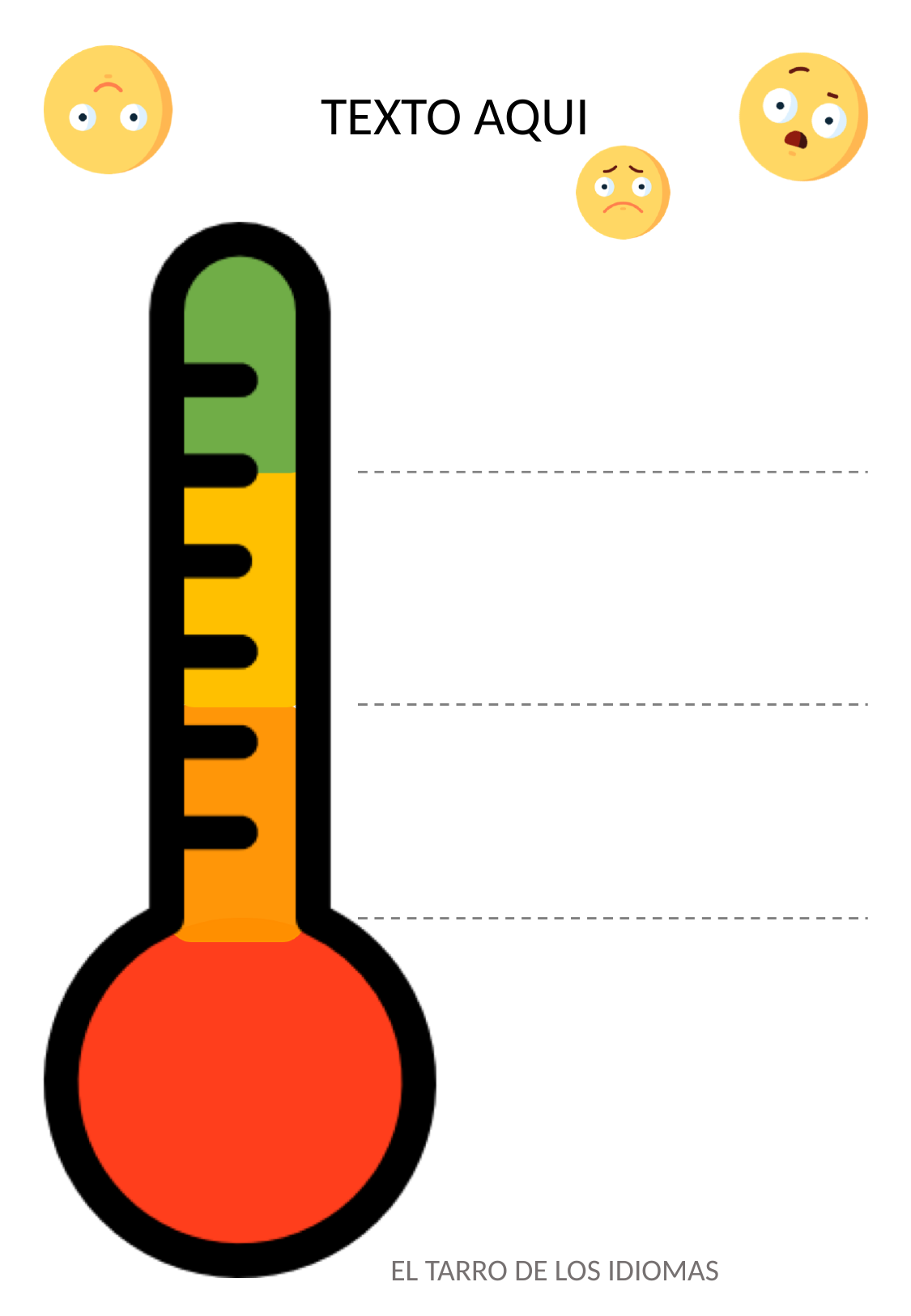

TEXTO AQUI
EL TARRO DE LOS IDIOMAS